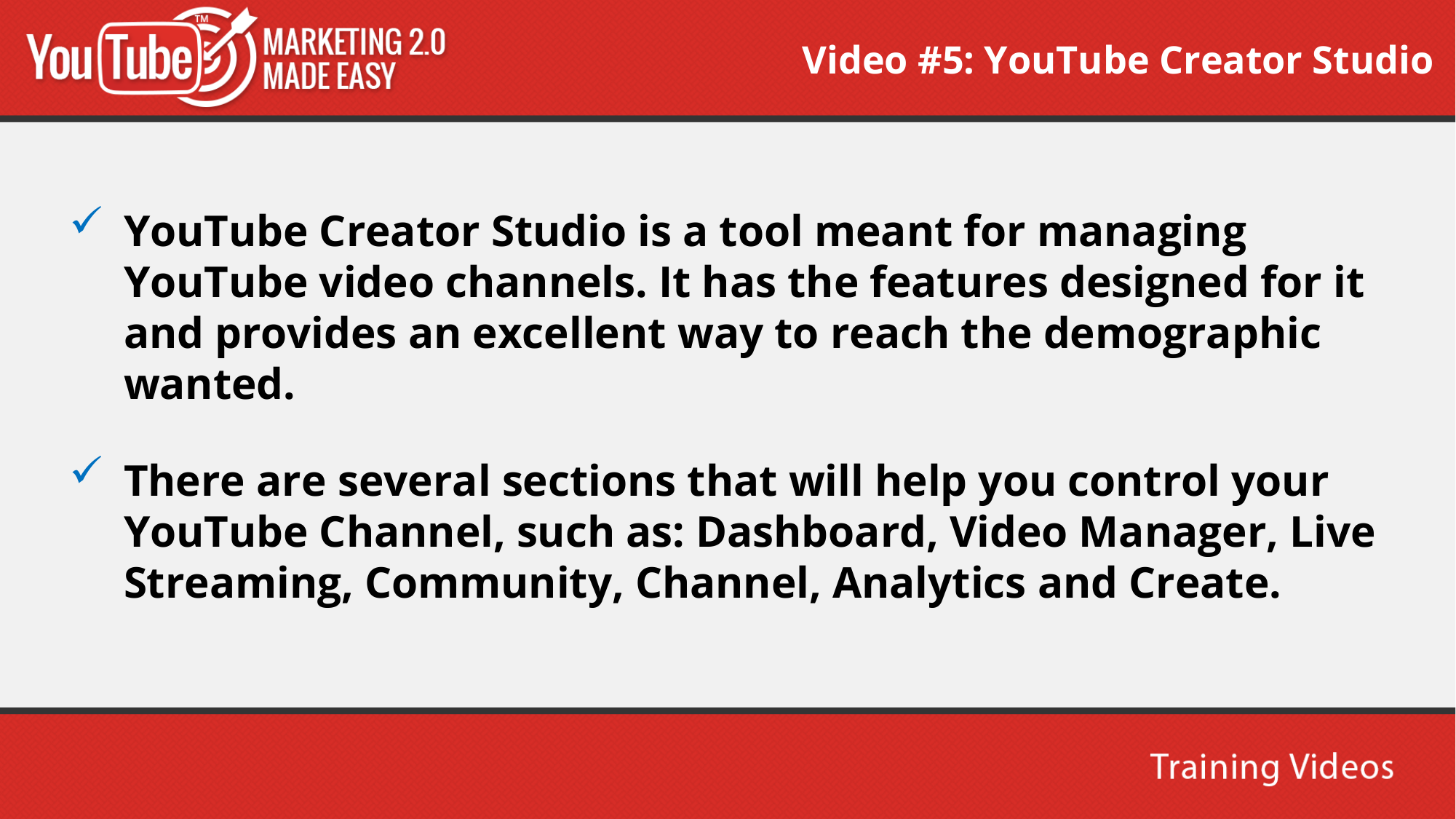

Video #5: YouTube Creator Studio
YouTube Creator Studio is a tool meant for managing YouTube video channels. It has the features designed for it and provides an excellent way to reach the demographic wanted.
There are several sections that will help you control your YouTube Channel, such as: Dashboard, Video Manager, Live Streaming, Community, Channel, Analytics and Create.